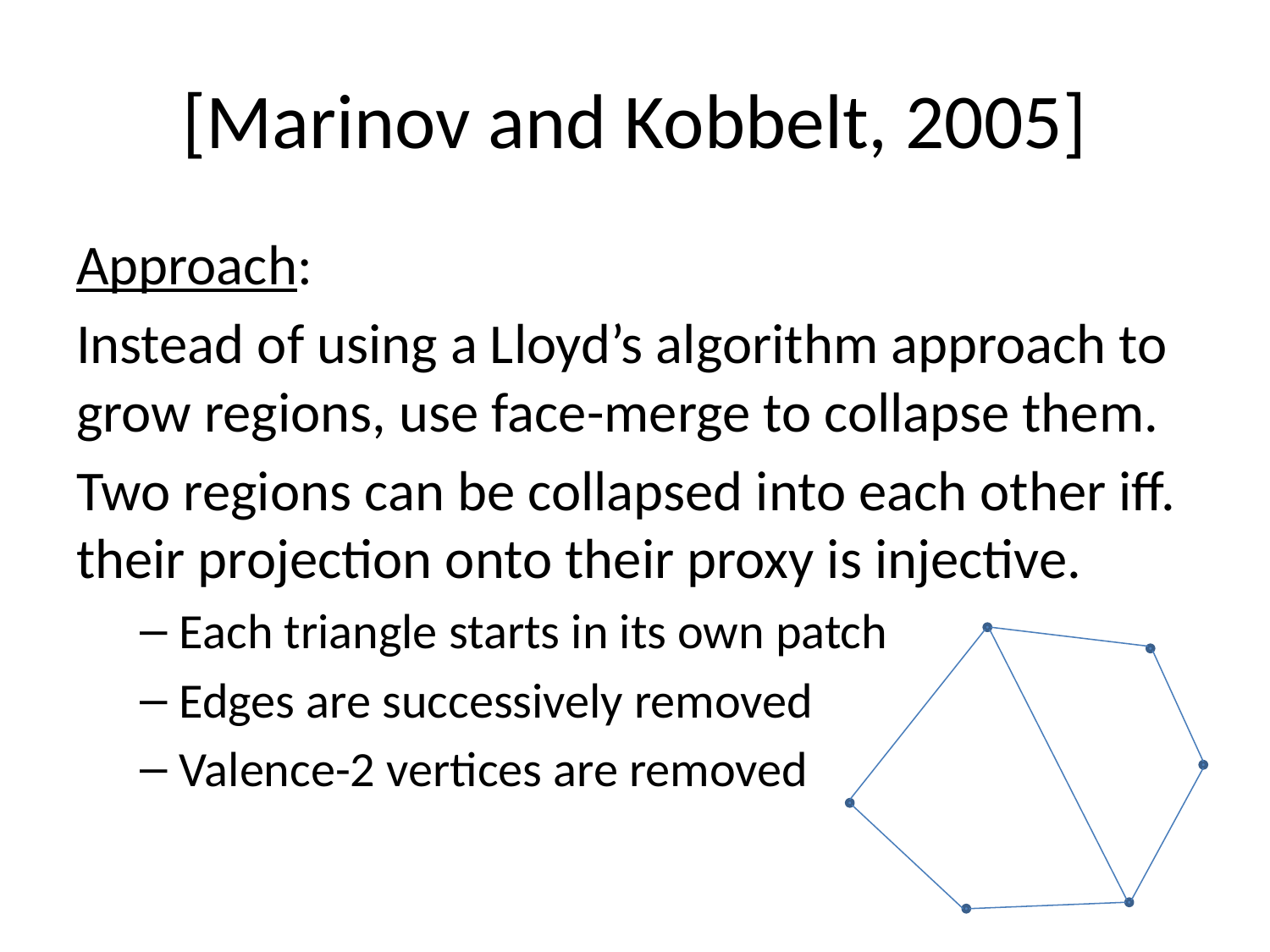

# [Marinov and Kobbelt, 2005]
Approach:
Instead of using a Lloyd’s algorithm approach to grow regions, use face-merge to collapse them.
Two regions can be collapsed into each other iff. their projection onto their proxy is injective.
Each triangle starts in its own patch
Edges are successively removed
Valence-2 vertices are removed